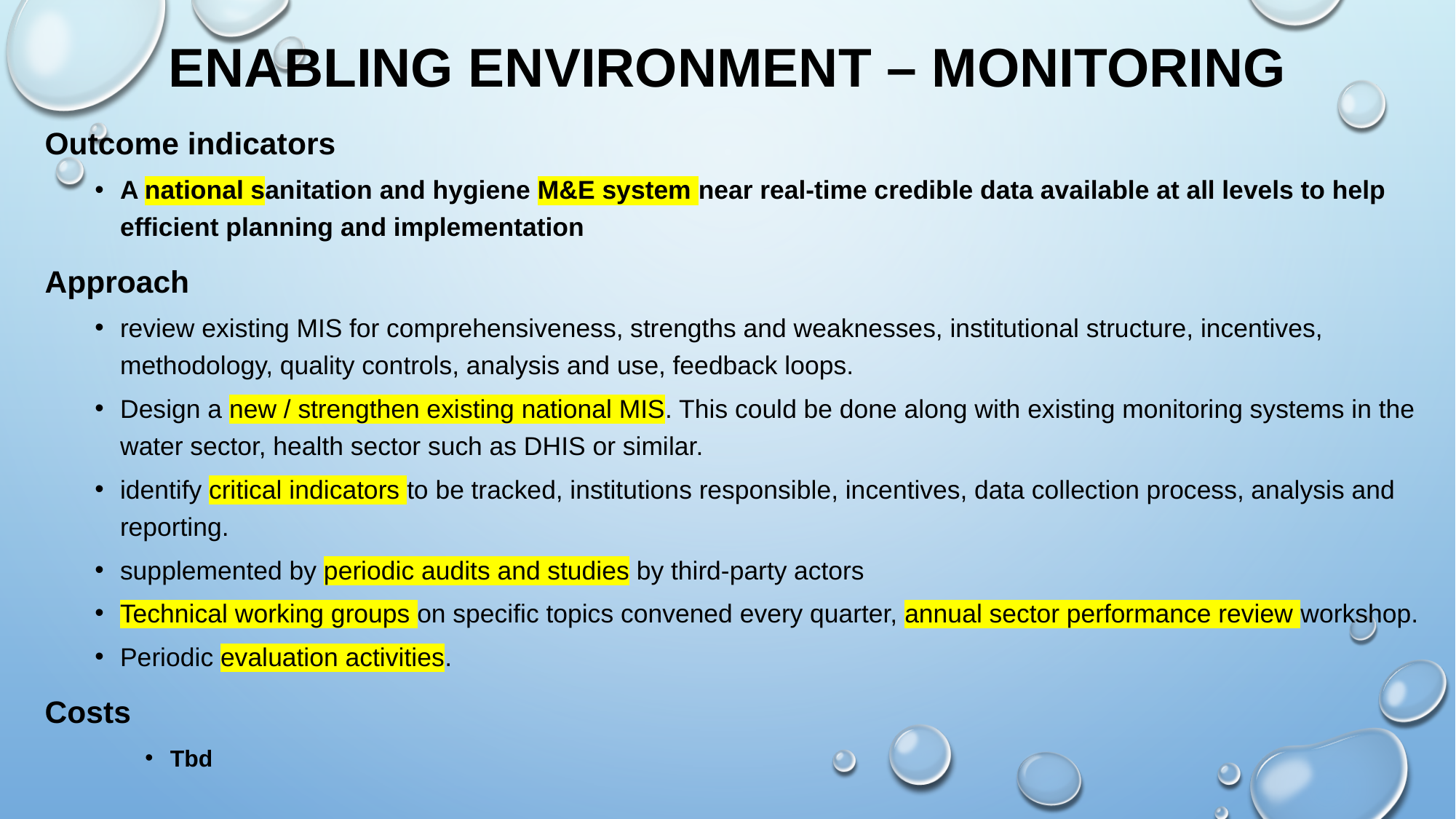

# Enabling environment – monitoring
Outcome indicators
A national sanitation and hygiene M&E system near real-time credible data available at all levels to help efficient planning and implementation
Approach
review existing MIS for comprehensiveness, strengths and weaknesses, institutional structure, incentives, methodology, quality controls, analysis and use, feedback loops.
Design a new / strengthen existing national MIS. This could be done along with existing monitoring systems in the water sector, health sector such as DHIS or similar.
identify critical indicators to be tracked, institutions responsible, incentives, data collection process, analysis and reporting.
supplemented by periodic audits and studies by third-party actors
Technical working groups on specific topics convened every quarter, annual sector performance review workshop.
Periodic evaluation activities.
Costs
Tbd